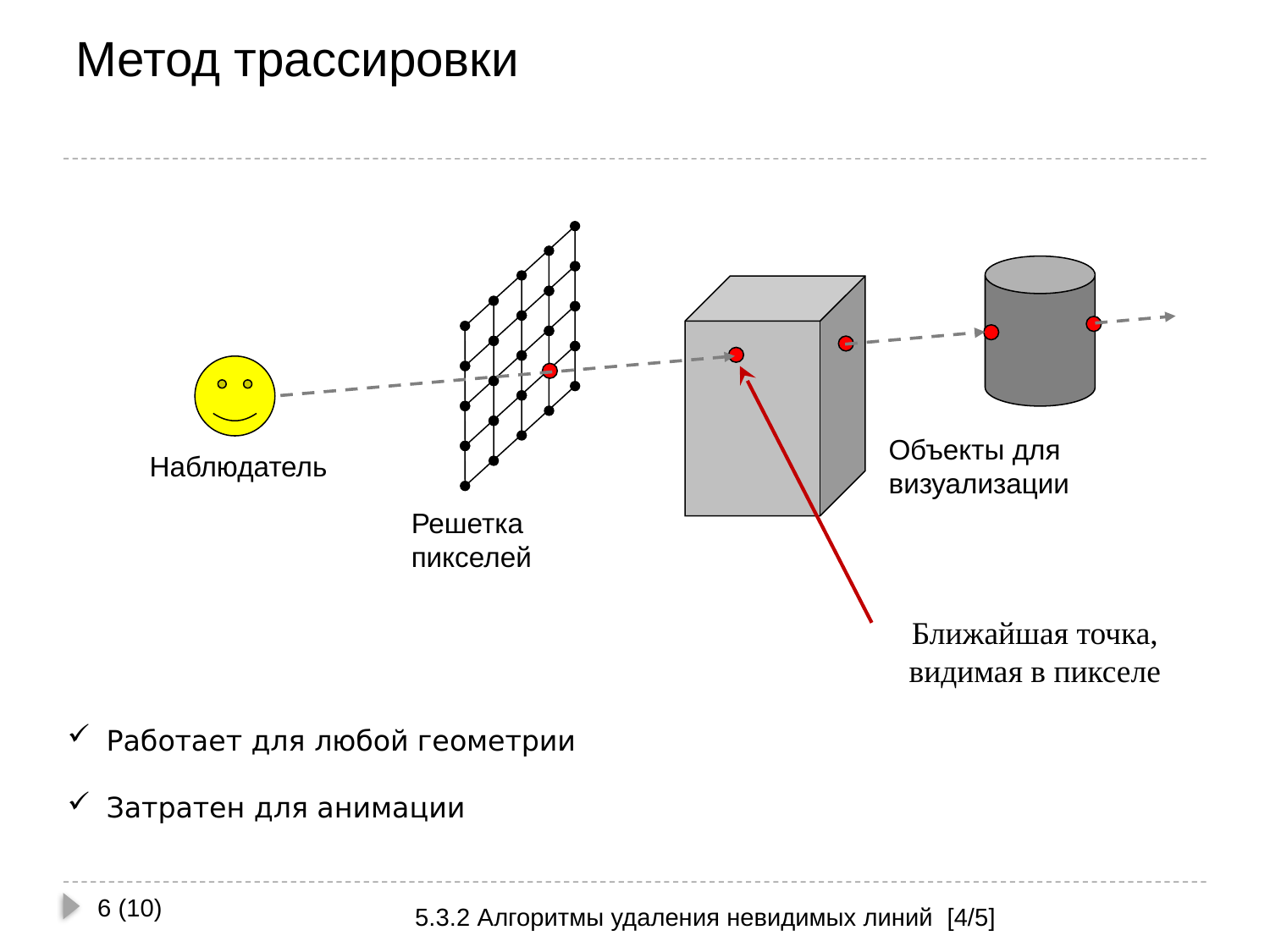

# Метод трассировки

Объекты для
визуализации
Наблюдатель
Решетка
пикселей
Ближайшая точка,
видимая в пикселе
 Работает для любой геометрии

 Затратен для анимации
6 (10)
5.3.2 Алгоритмы удаления невидимых линий  [4/5]